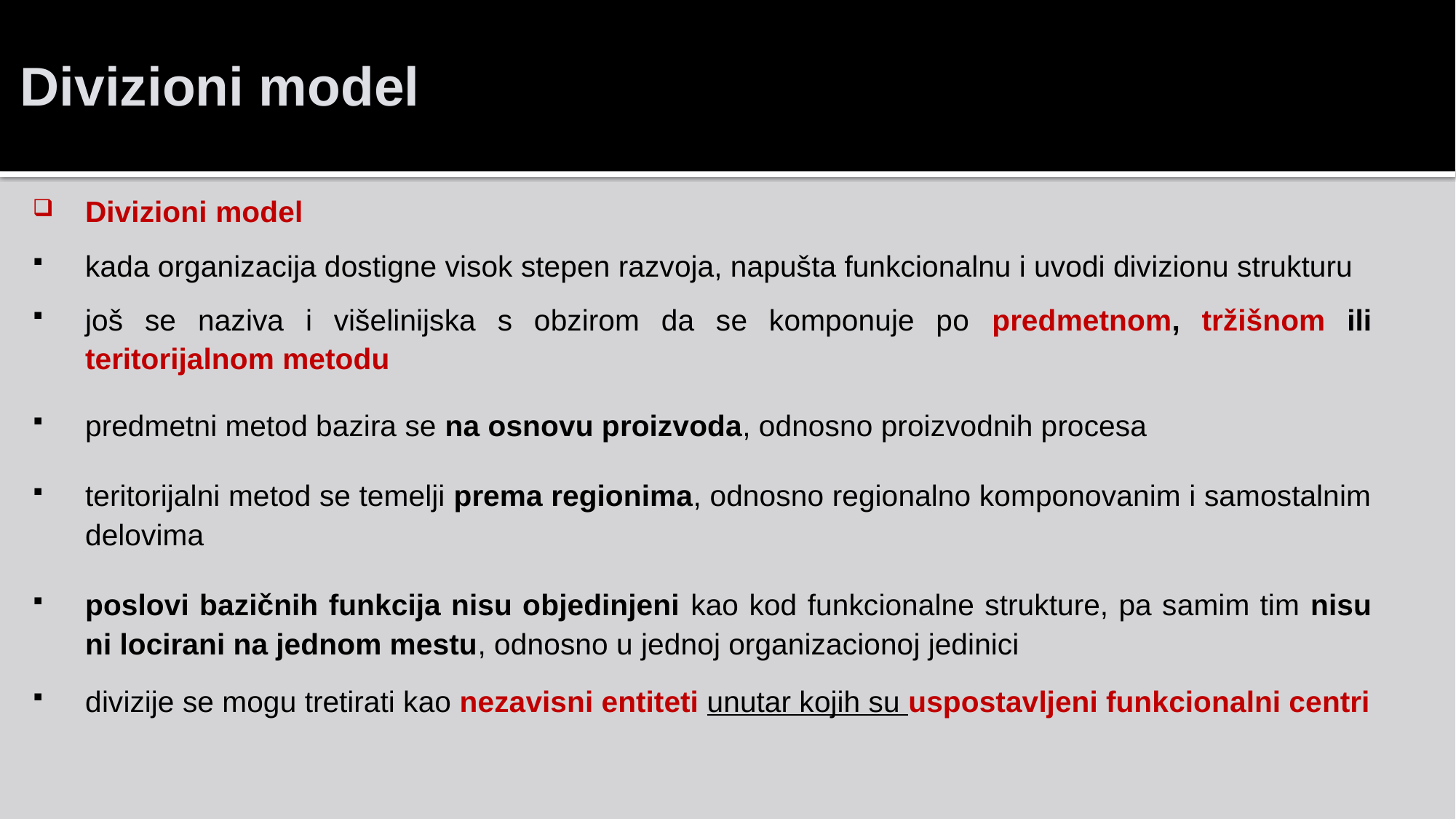

# Divizioni model
Divizioni model

kada organizacija dostigne visok stepen razvoja, napušta funkcionalnu i uvodi divizionu strukturu

još se naziva i višelinijska s obzirom da se komponuje po predmetnom, tržišnom ili teritorijalnom metodu

predmetni metod bazira se na osnovu proizvoda, odnosno proizvodnih procesa

teritorijalni metod se temelji prema regionima, odnosno regionalno komponovanim i samostalnim delovima

poslovi bazičnih funkcija nisu objedinjeni kao kod funkcionalne strukture, pa samim tim nisu ni locirani na jednom mestu, odnosno u jednoj organizacionoj jedinici

divizije se mogu tretirati kao nezavisni entiteti unutar kojih su uspostavljeni funkcionalni centri